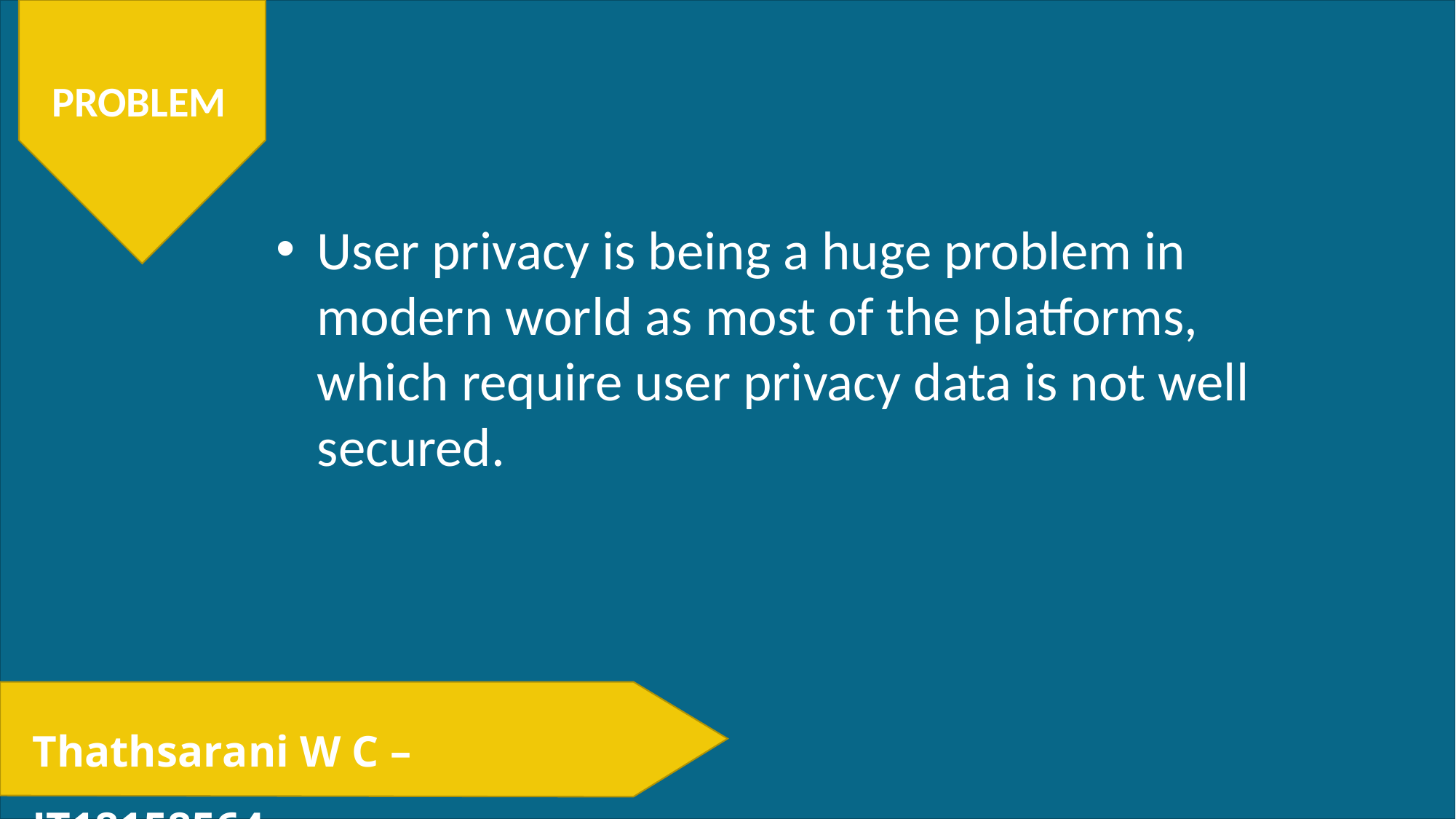

PROBLEM
User privacy is being a huge problem in modern world as most of the platforms, which require user privacy data is not well secured.

Thathsarani W C – IT18158564